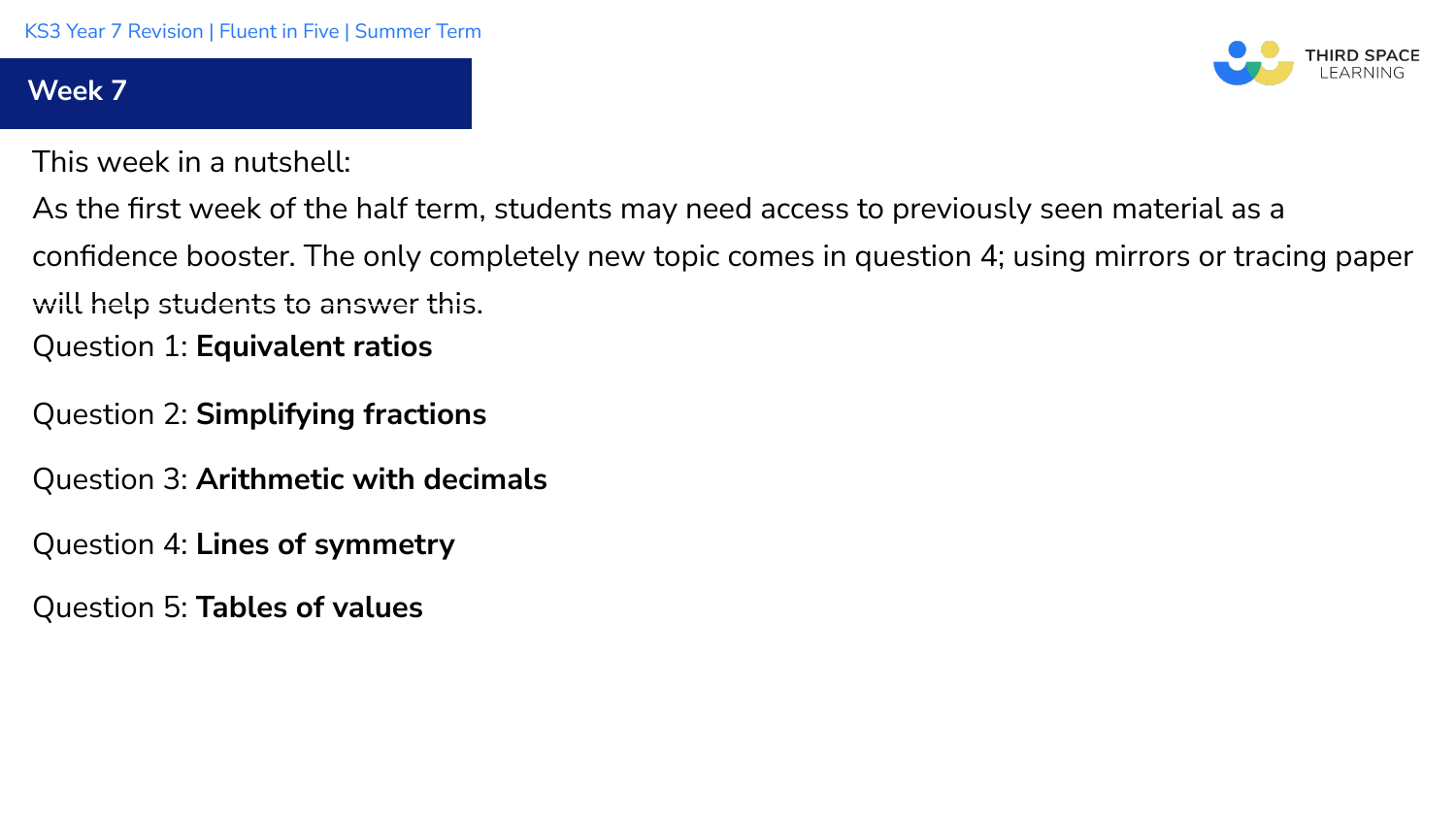

Week 7
| This week in a nutshell: As the first week of the half term, students may need access to previously seen material as a confidence booster. The only completely new topic comes in question 4; using mirrors or tracing paper will help students to answer this. |
| --- |
| Question 1: Equivalent ratios |
| Question 2: Simplifying fractions |
| Question 3: Arithmetic with decimals |
| Question 4: Lines of symmetry |
| Question 5: Tables of values |